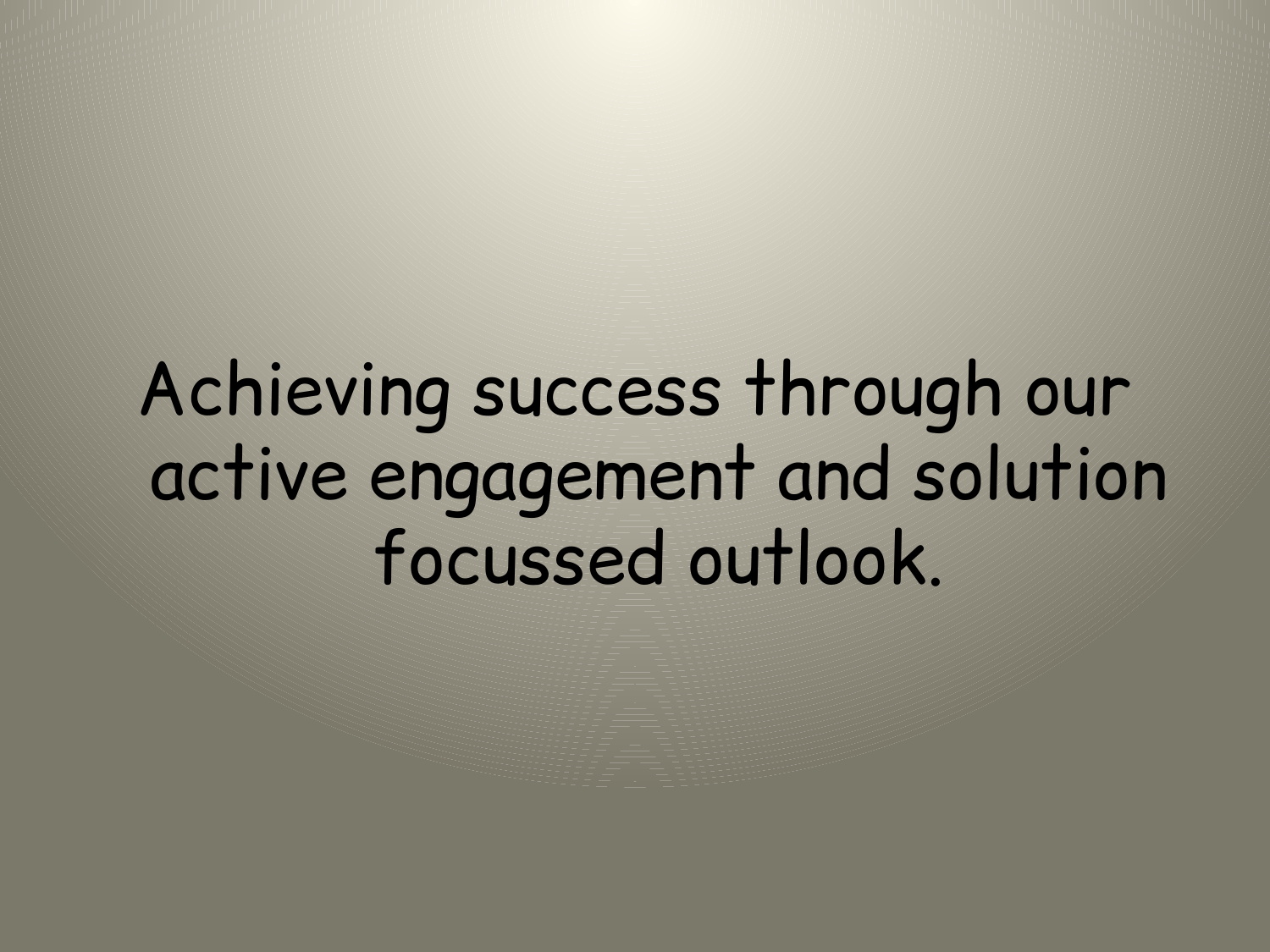

Achieving success through our active engagement and solution focussed outlook.